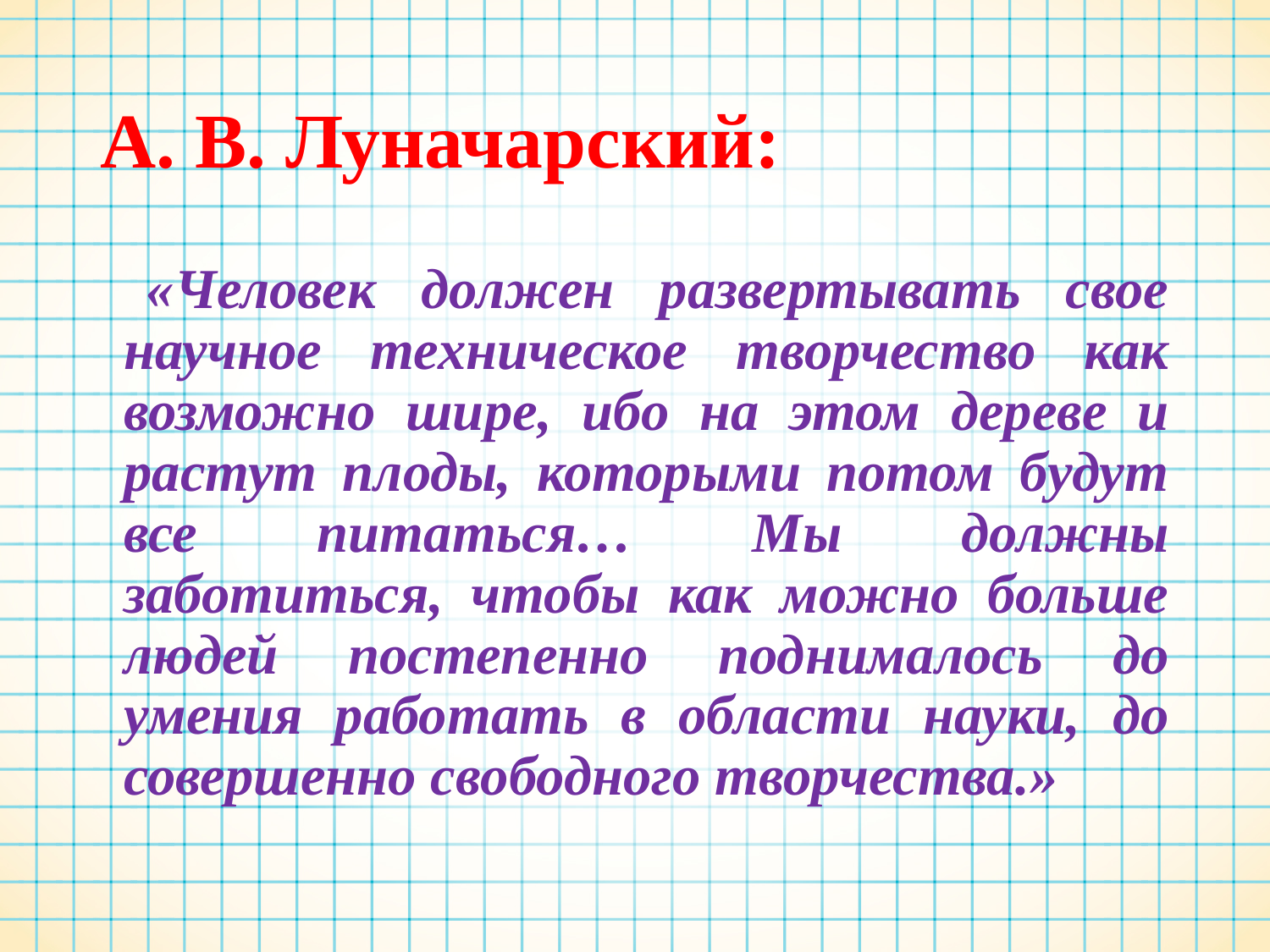

# А. В. Луначарский:
 «Человек должен развертывать свое научное техническое творчество как возможно шире, ибо на этом дереве и растут плоды, которыми потом будут все питаться… Мы должны заботиться, чтобы как можно больше людей постепенно поднималось до умения работать в области науки, до совершенно свободного творчества.»